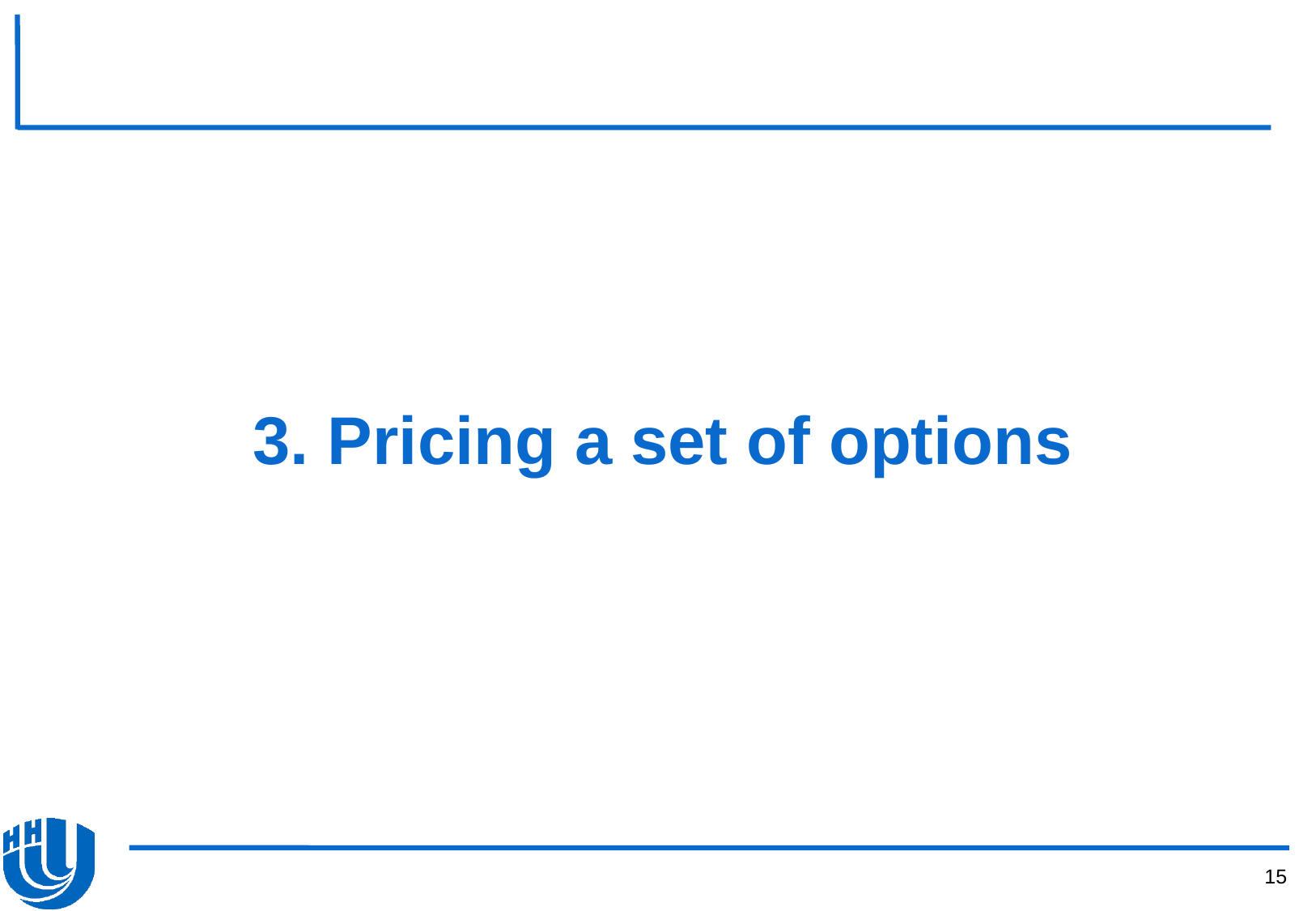

#

3. Pricing a set of options